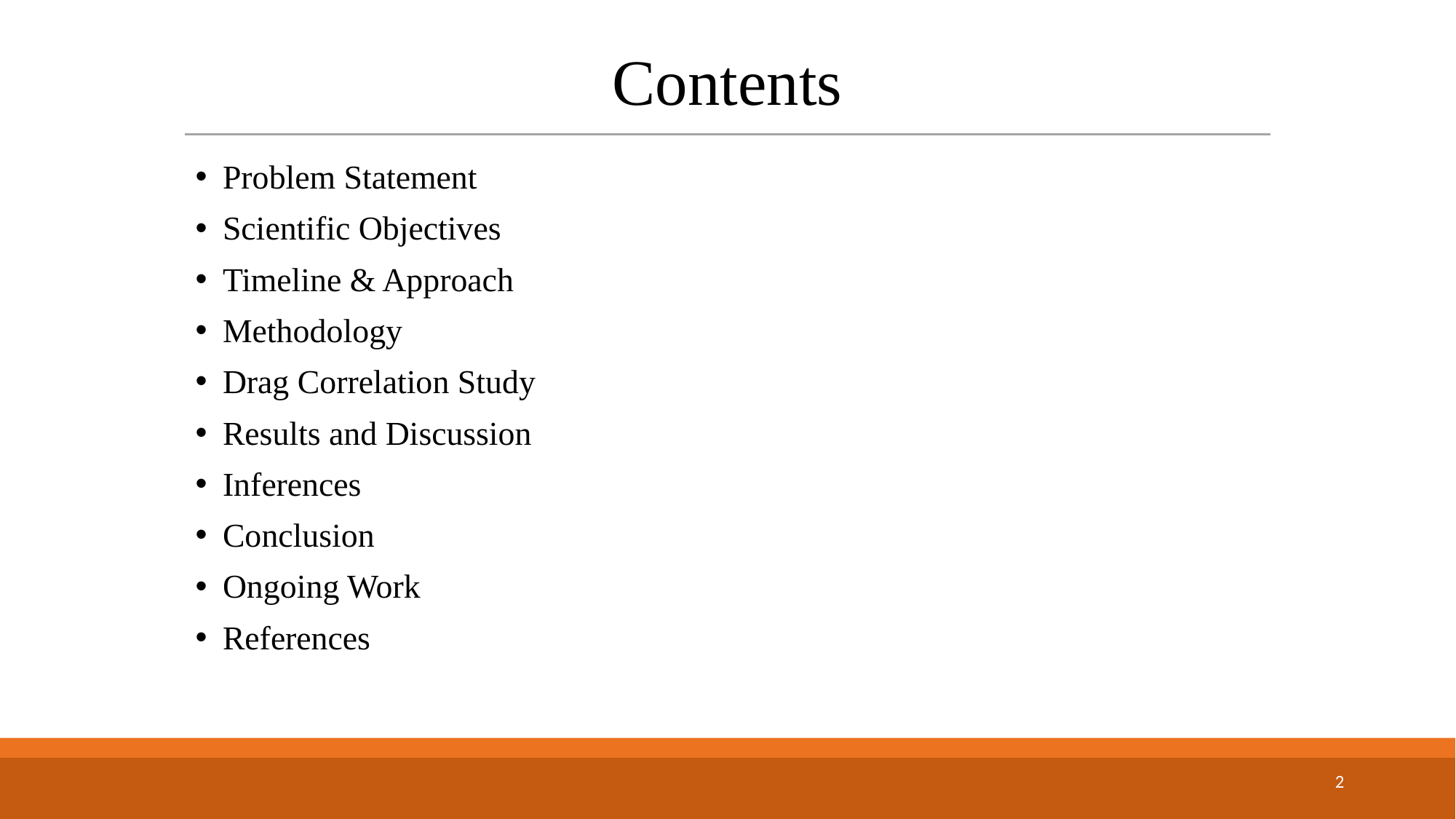

# Contents
Problem Statement
Scientific Objectives
Timeline & Approach
Methodology
Drag Correlation Study
Results and Discussion
Inferences
Conclusion
Ongoing Work
References

2